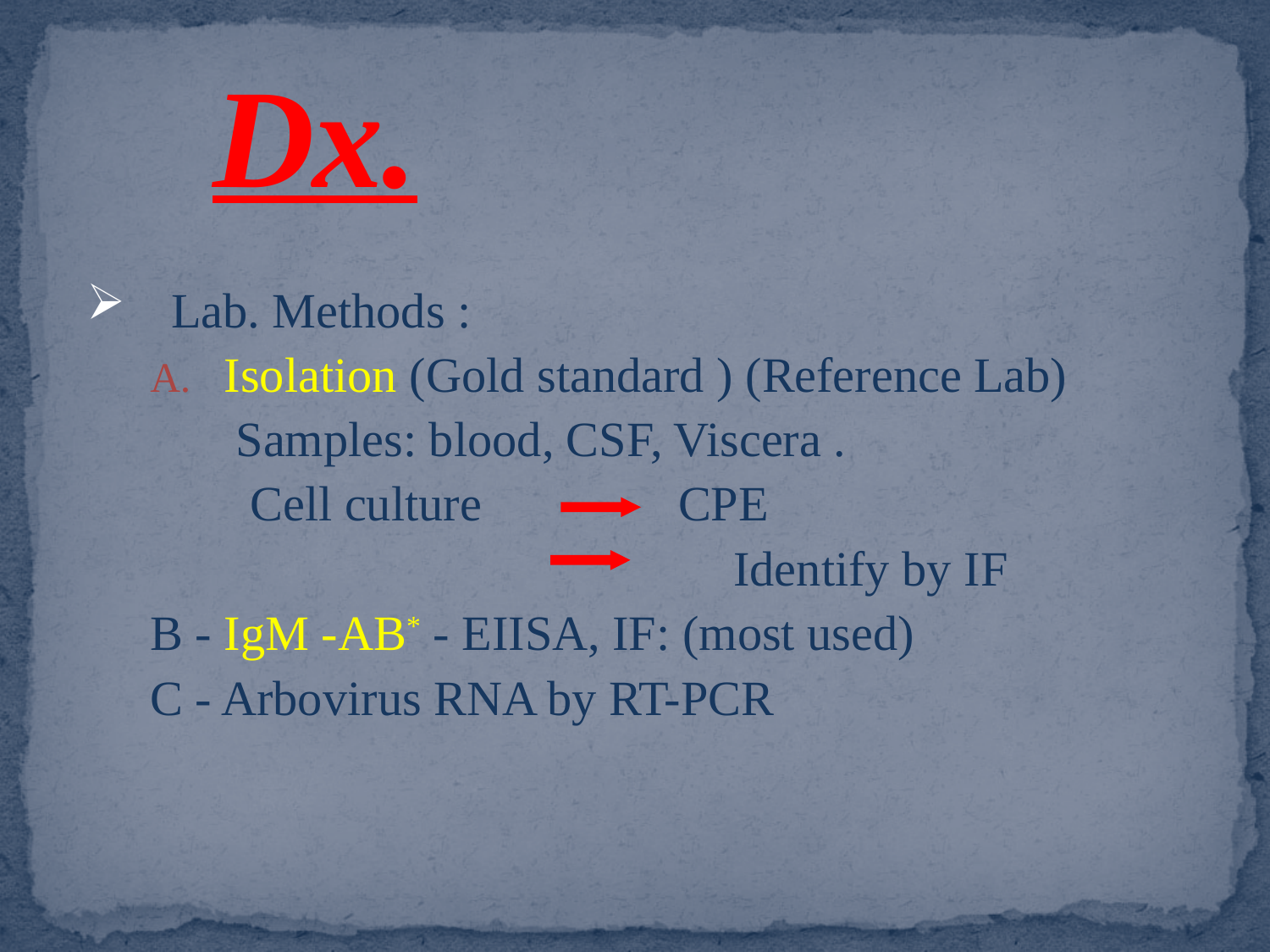

# Dx.
Lab. Methods :
Isolation (Gold standard ) (Reference Lab)
       Samples: blood, CSF, Viscera .
   Cell culture 	            CPE
			       Identify by IF
B -	IgM -AB* - EIISA, IF: (most used)
C - Arbovirus RNA by RT-PCR